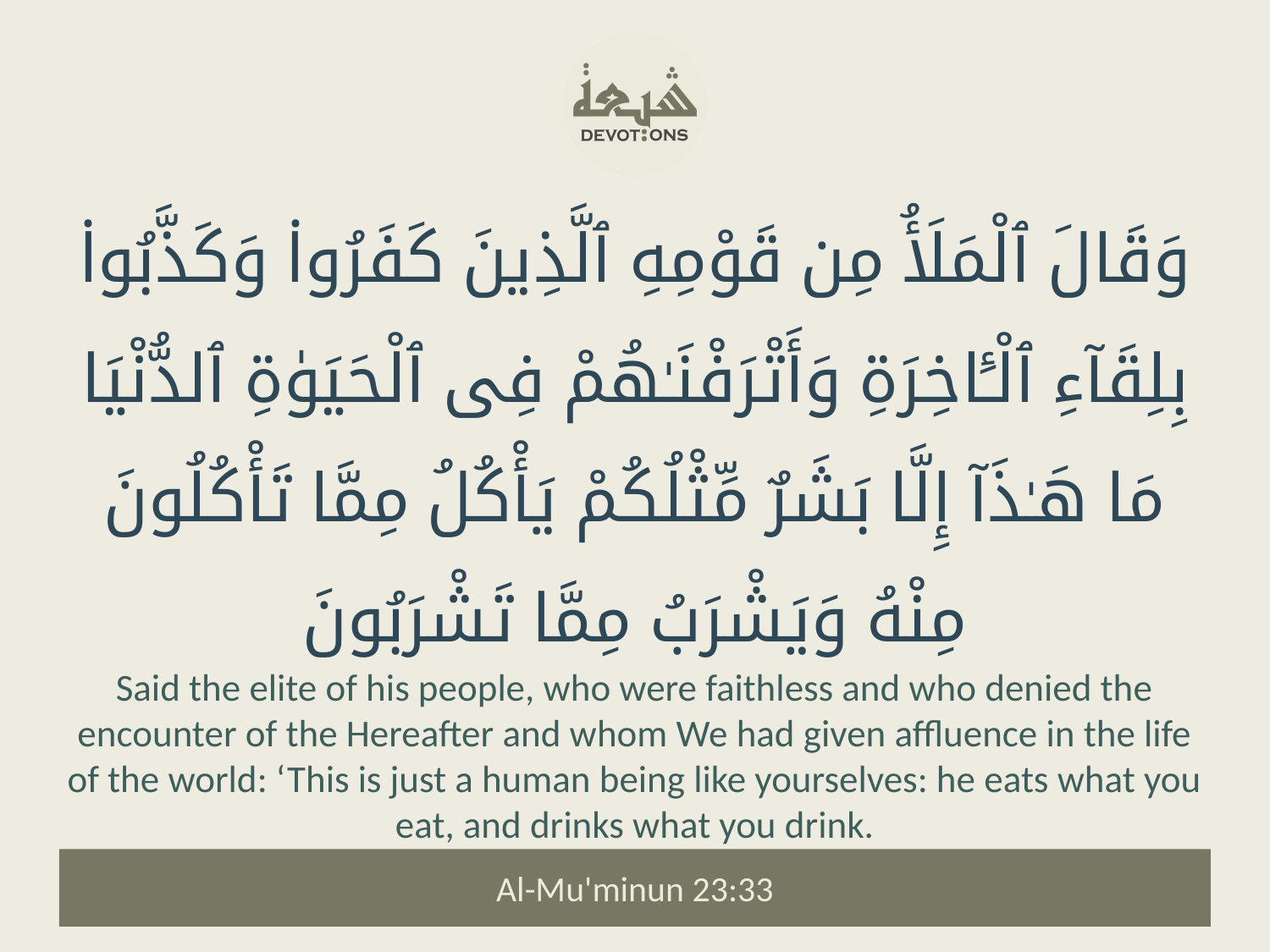

وَقَالَ ٱلْمَلَأُ مِن قَوْمِهِ ٱلَّذِينَ كَفَرُوا۟ وَكَذَّبُوا۟ بِلِقَآءِ ٱلْـَٔاخِرَةِ وَأَتْرَفْنَـٰهُمْ فِى ٱلْحَيَوٰةِ ٱلدُّنْيَا مَا هَـٰذَآ إِلَّا بَشَرٌ مِّثْلُكُمْ يَأْكُلُ مِمَّا تَأْكُلُونَ مِنْهُ وَيَشْرَبُ مِمَّا تَشْرَبُونَ
Said the elite of his people, who were faithless and who denied the encounter of the Hereafter and whom We had given affluence in the life of the world: ‘This is just a human being like yourselves: he eats what you eat, and drinks what you drink.
Al-Mu'minun 23:33